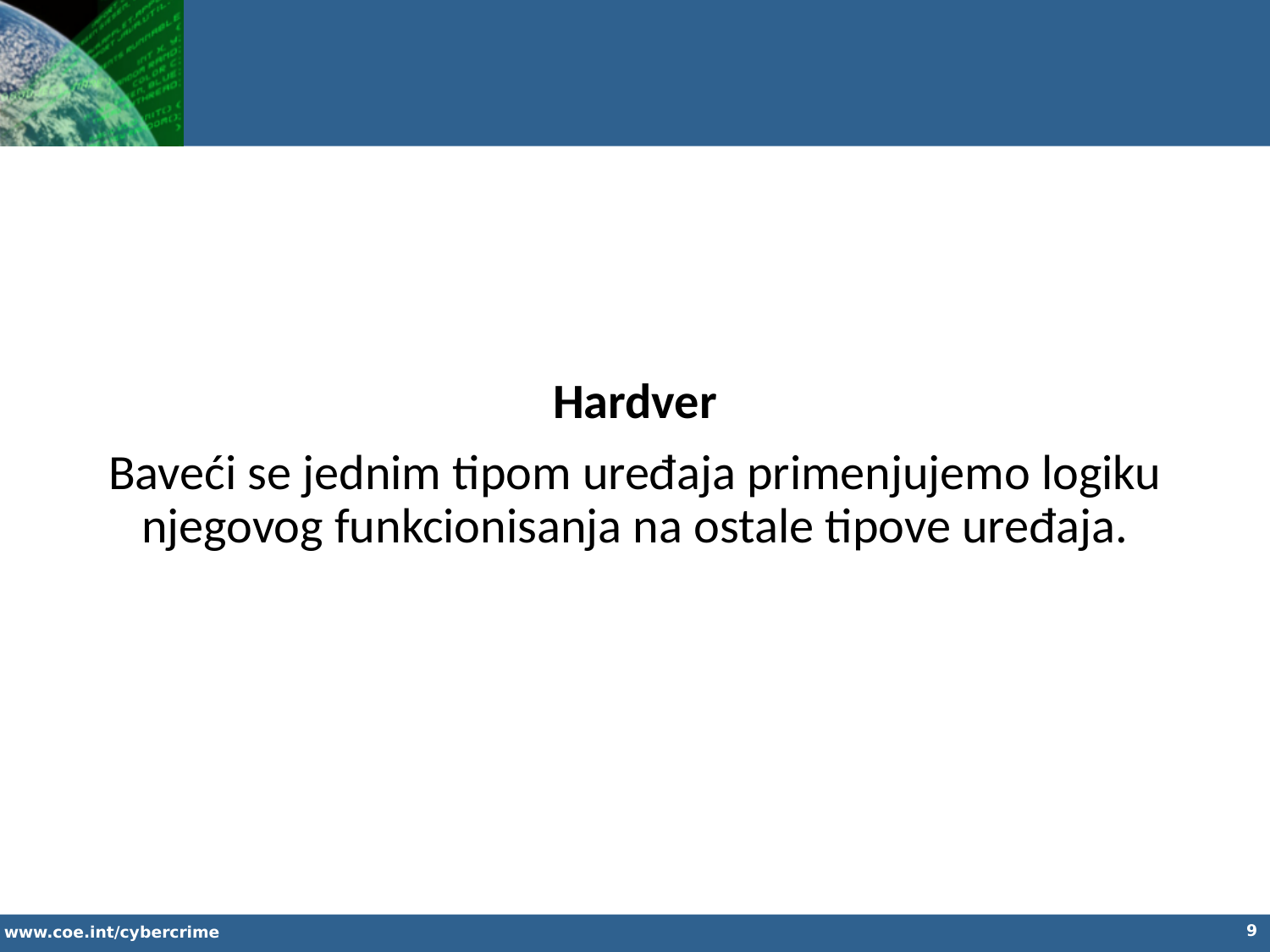

Hardver
Baveći se jednim tipom uređaja primenjujemo logiku njegovog funkcionisanja na ostale tipove uređaja.